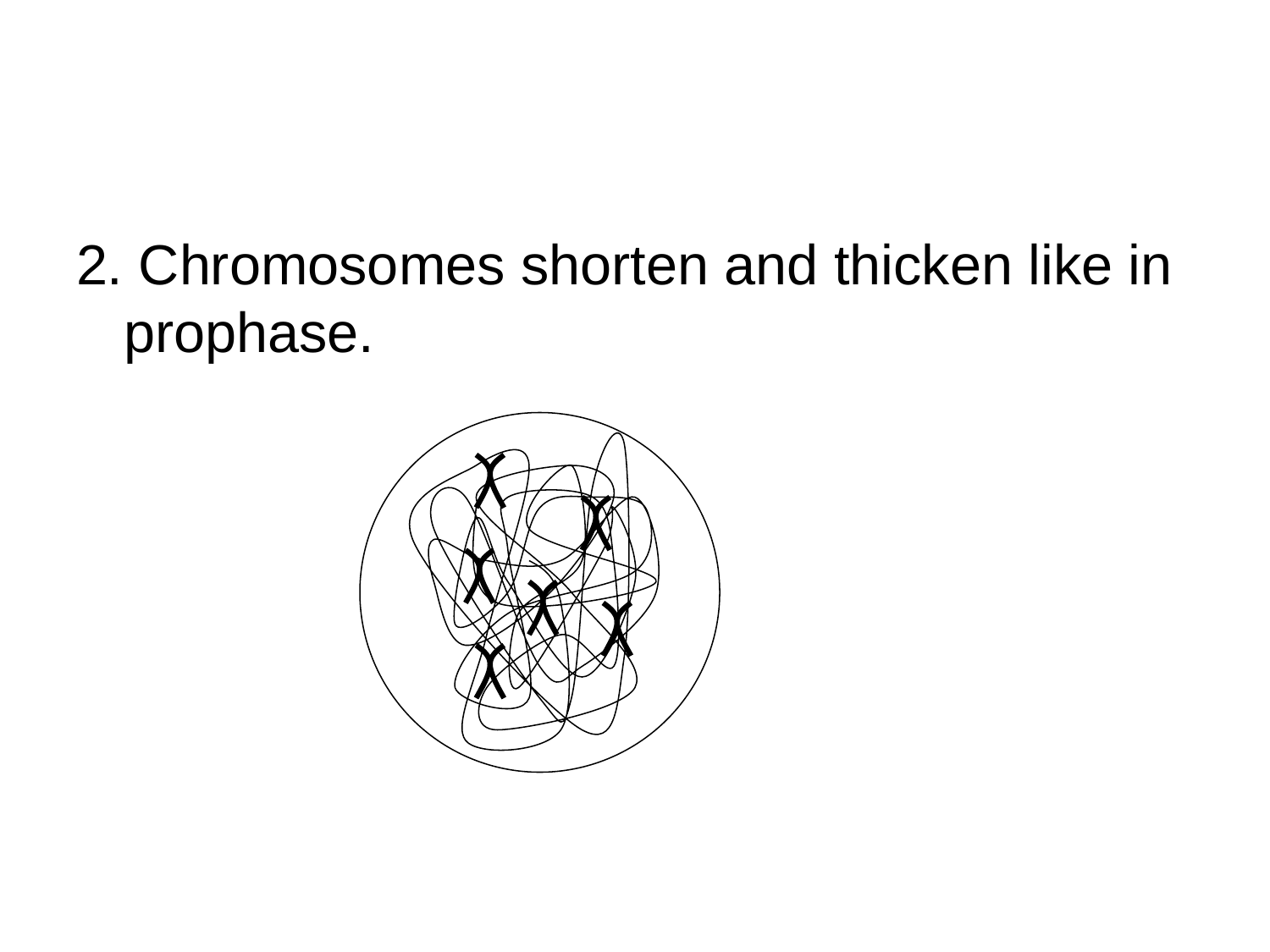

#
2. Chromosomes shorten and thicken like in prophase.